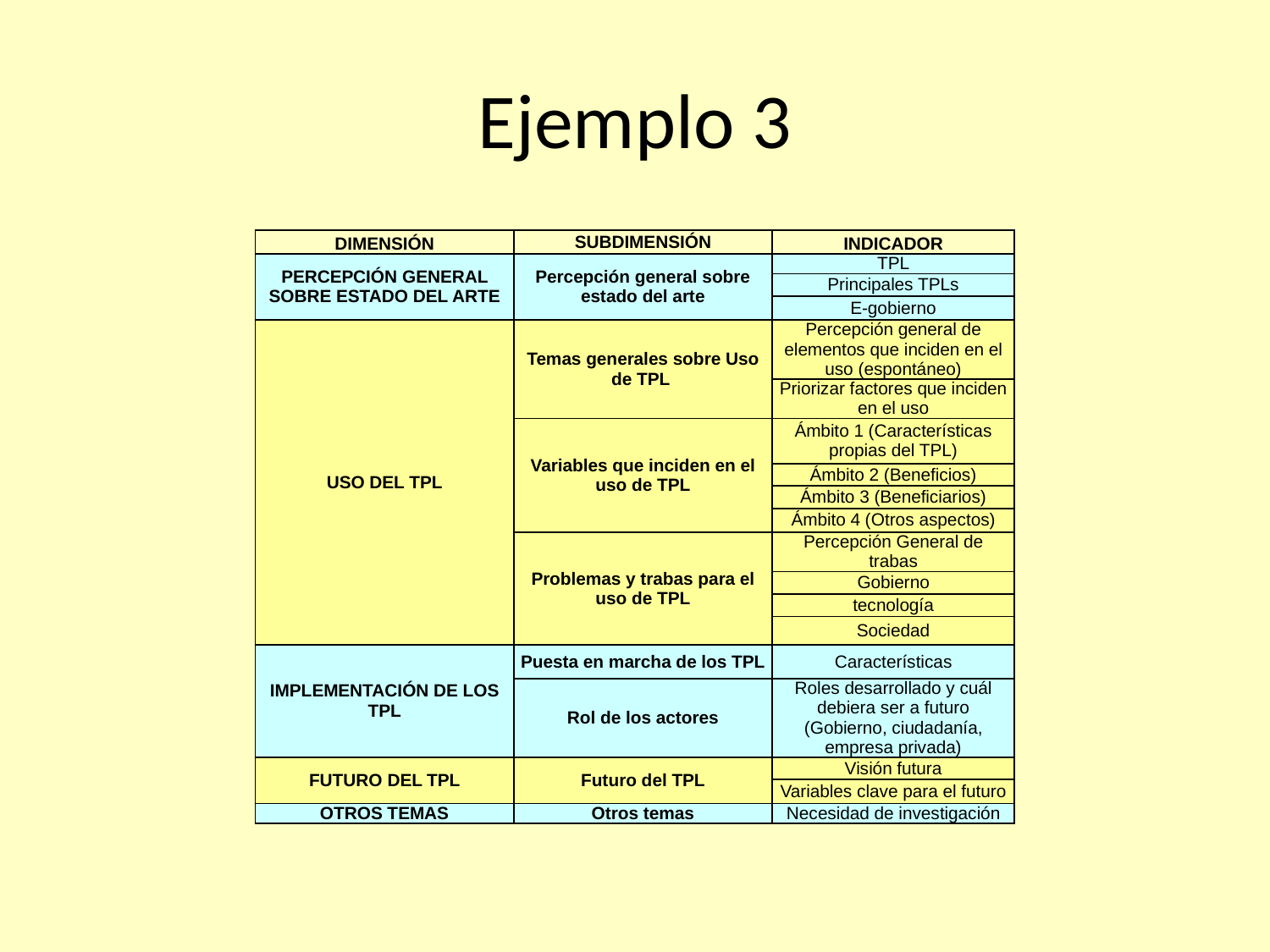

# Ejemplo 3
| DIMENSIÓN | SUBDIMENSIÓN | INDICADOR |
| --- | --- | --- |
| PERCEPCIÓN GENERAL SOBRE ESTADO DEL ARTE | Percepción general sobre estado del arte | TPL |
|  |  | Principales TPLs |
|  |  | E-gobierno |
| USO DEL TPL | Temas generales sobre Uso de TPL | Percepción general de elementos que inciden en el uso (espontáneo) |
|  |  | Priorizar factores que inciden en el uso |
|  | Variables que inciden en el uso de TPL | Ámbito 1 (Características propias del TPL) |
|  |  | Ámbito 2 (Beneficios) |
|  |  | Ámbito 3 (Beneficiarios) |
|  |  | Ámbito 4 (Otros aspectos) |
|  | Problemas y trabas para el uso de TPL | Percepción General de trabas |
|  |  | Gobierno |
|  |  | tecnología |
|  |  | Sociedad |
| IMPLEMENTACIÓN DE LOS TPL | Puesta en marcha de los TPL | Características |
|  | Rol de los actores | Roles desarrollado y cuál debiera ser a futuro (Gobierno, ciudadanía, empresa privada) |
| FUTURO DEL TPL | Futuro del TPL | Visión futura |
|  |  | Variables clave para el futuro |
| OTROS TEMAS | Otros temas | Necesidad de investigación |